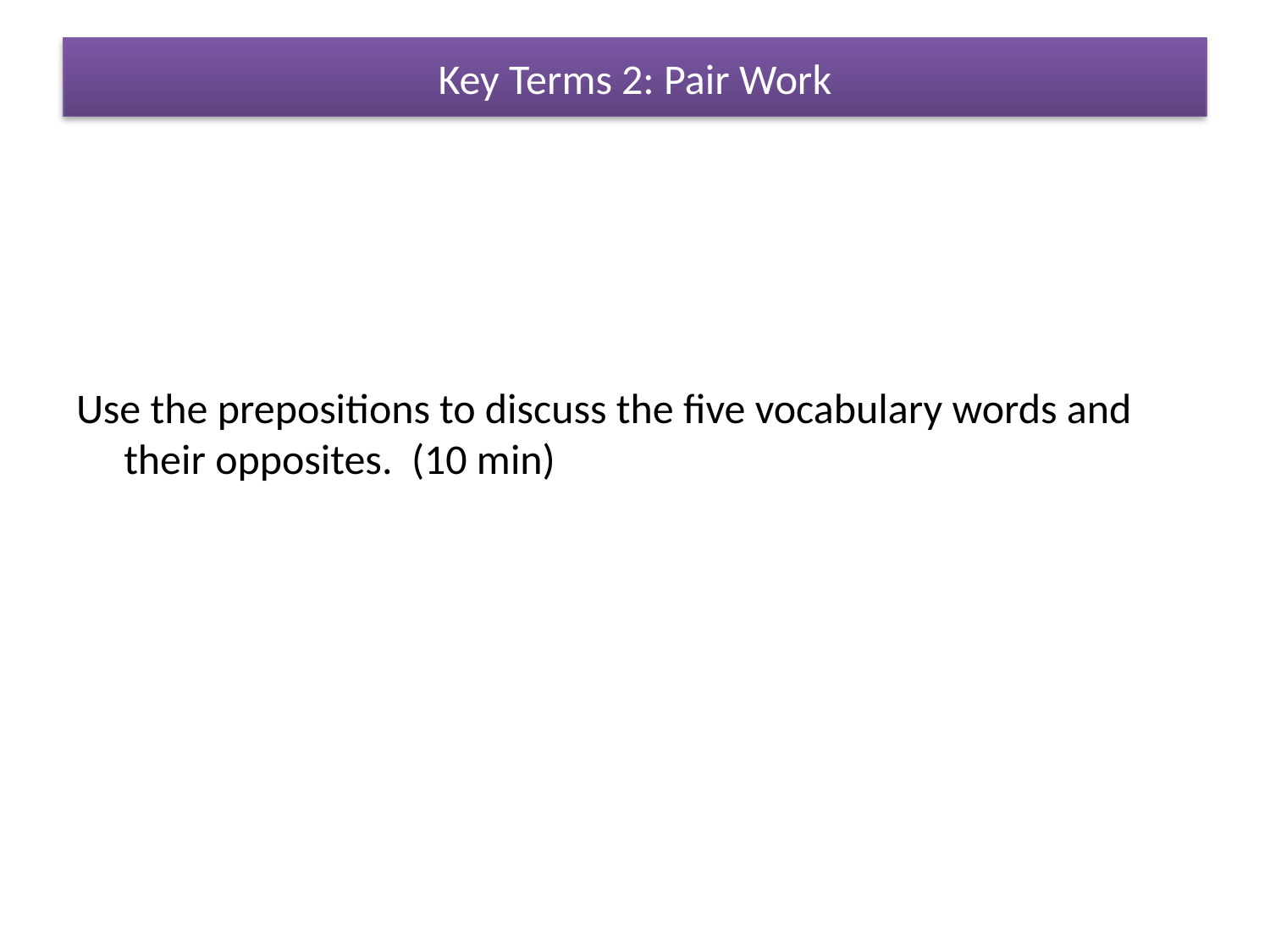

# Key Terms 2: Pair Work

Use the prepositions to discuss the five vocabulary words and their opposites.  (10 min)